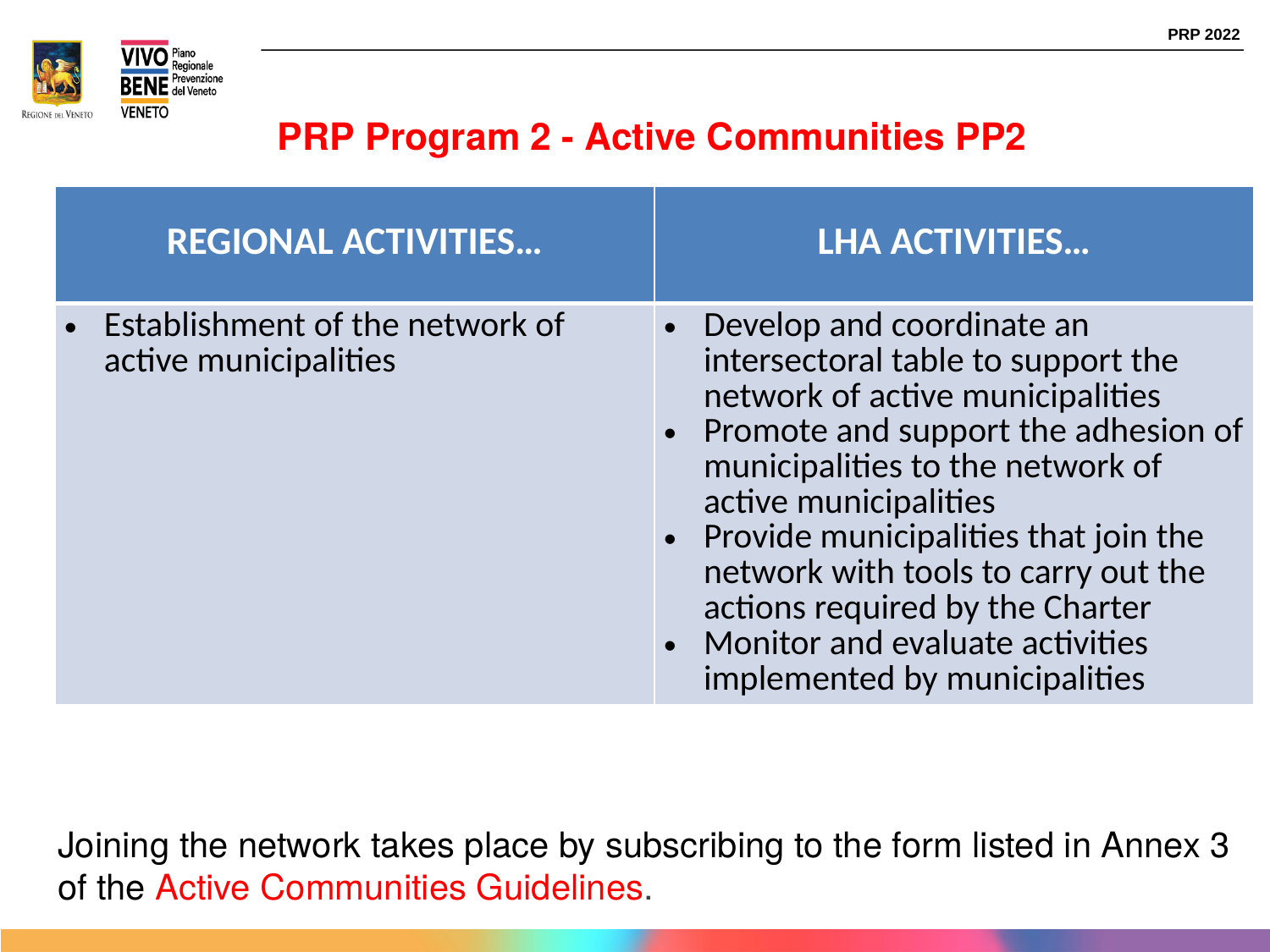

PRP Program 2 - Active Communities PP2
| REGIONAL ACTIVITIES… | LHA ACTIVITIES… |
| --- | --- |
| Establishment of the network of active municipalities | Develop and coordinate an intersectoral table to support the network of active municipalities Promote and support the adhesion of municipalities to the network of active municipalities Provide municipalities that join the network with tools to carry out the actions required by the Charter Monitor and evaluate activities implemented by municipalities |

Joining the network takes place by subscribing to the form listed in Annex 3 of the Active Communities Guidelines.